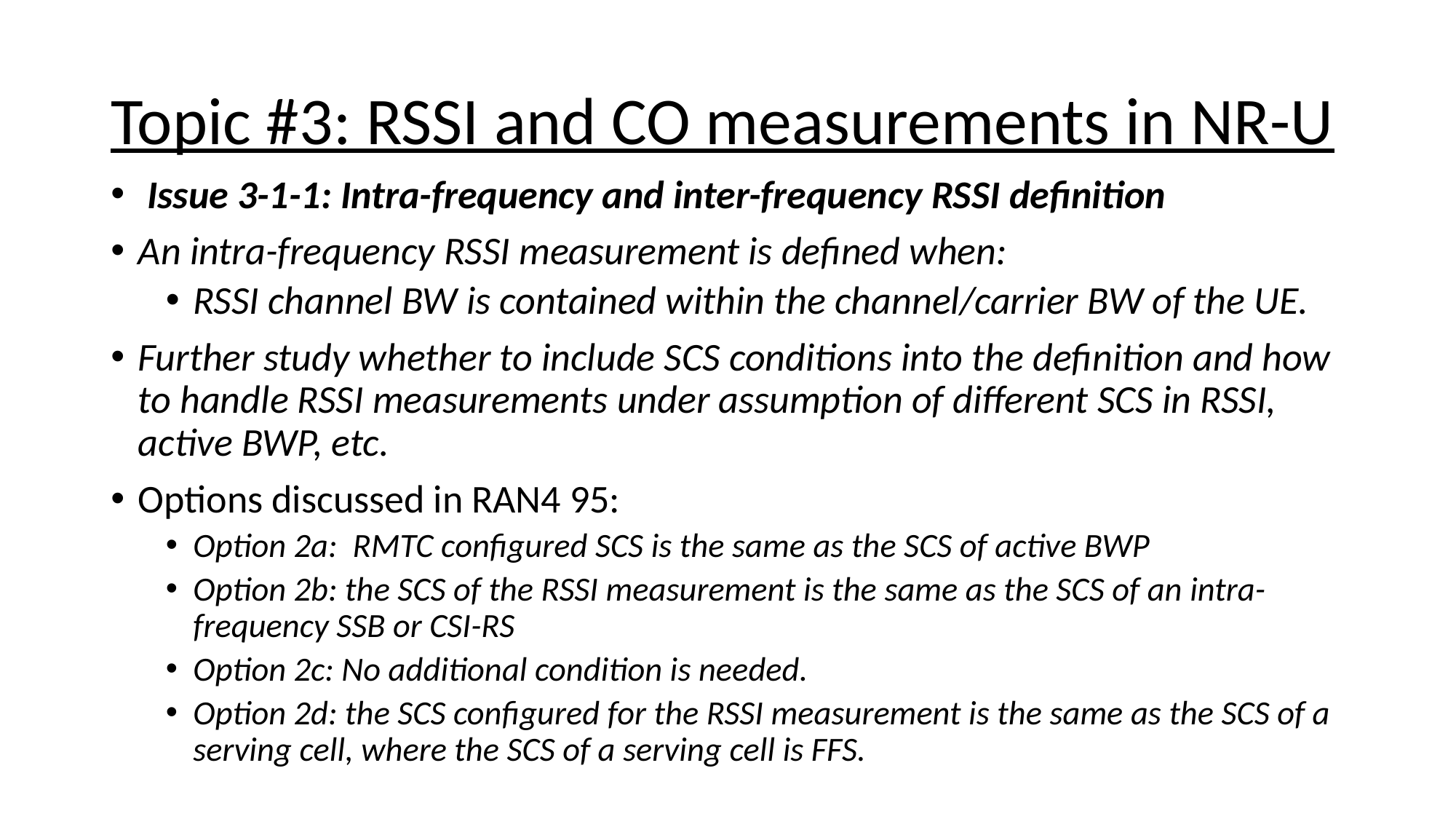

# Topic #3: RSSI and CO measurements in NR-U
 Issue 3-1-1: Intra-frequency and inter-frequency RSSI definition
An intra-frequency RSSI measurement is defined when:
RSSI channel BW is contained within the channel/carrier BW of the UE.
Further study whether to include SCS conditions into the definition and how to handle RSSI measurements under assumption of different SCS in RSSI, active BWP, etc.
Options discussed in RAN4 95:
Option 2a:  RMTC configured SCS is the same as the SCS of active BWP
Option 2b: the SCS of the RSSI measurement is the same as the SCS of an intra-frequency SSB or CSI-RS
Option 2c: No additional condition is needed.
Option 2d: the SCS configured for the RSSI measurement is the same as the SCS of a serving cell, where the SCS of a serving cell is FFS.